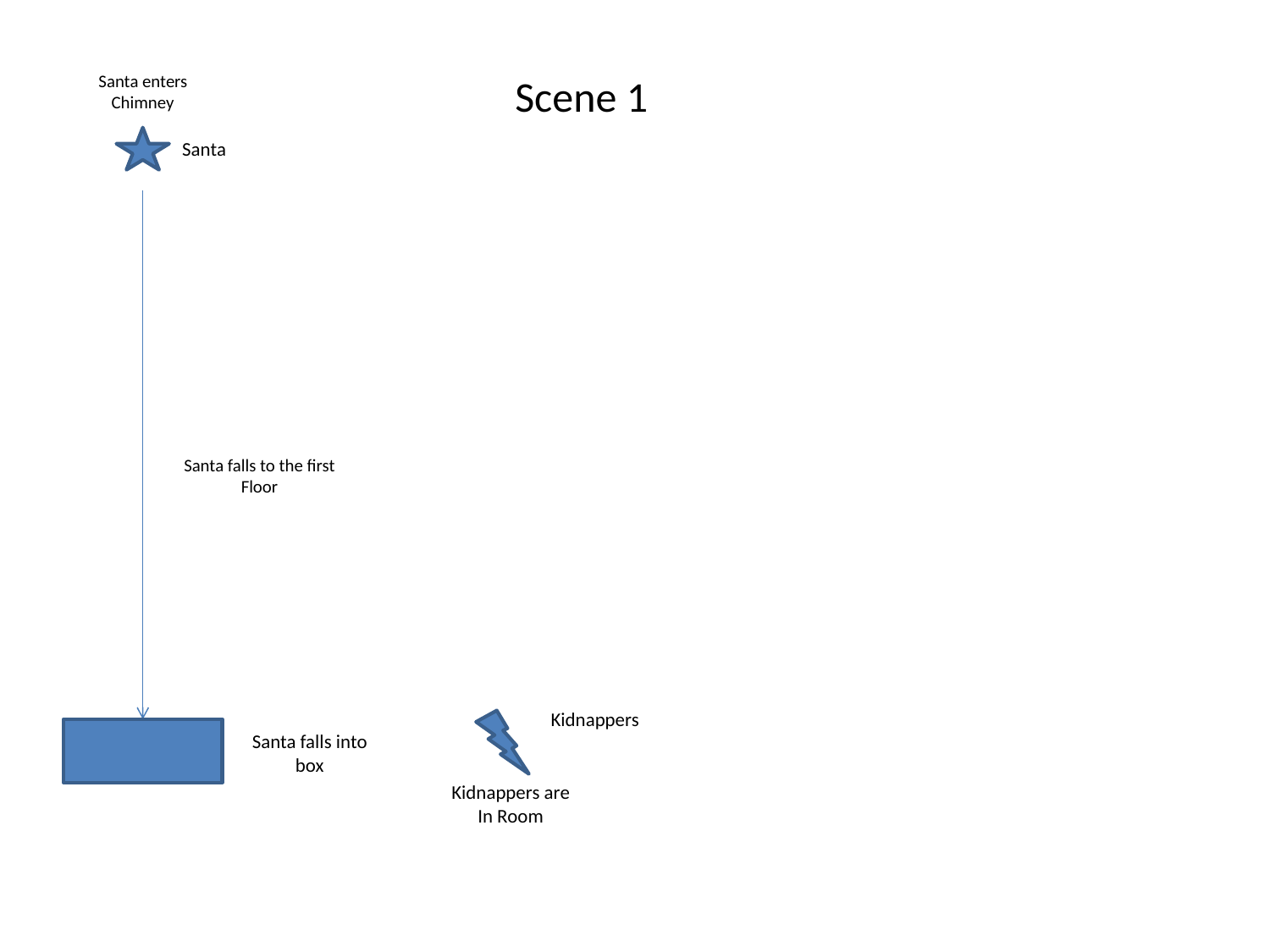

Santa enters Chimney
Scene 1

Santa
Santa falls to the first Floor
Kidnappers

Santa falls into box
Kidnappers are
In Room